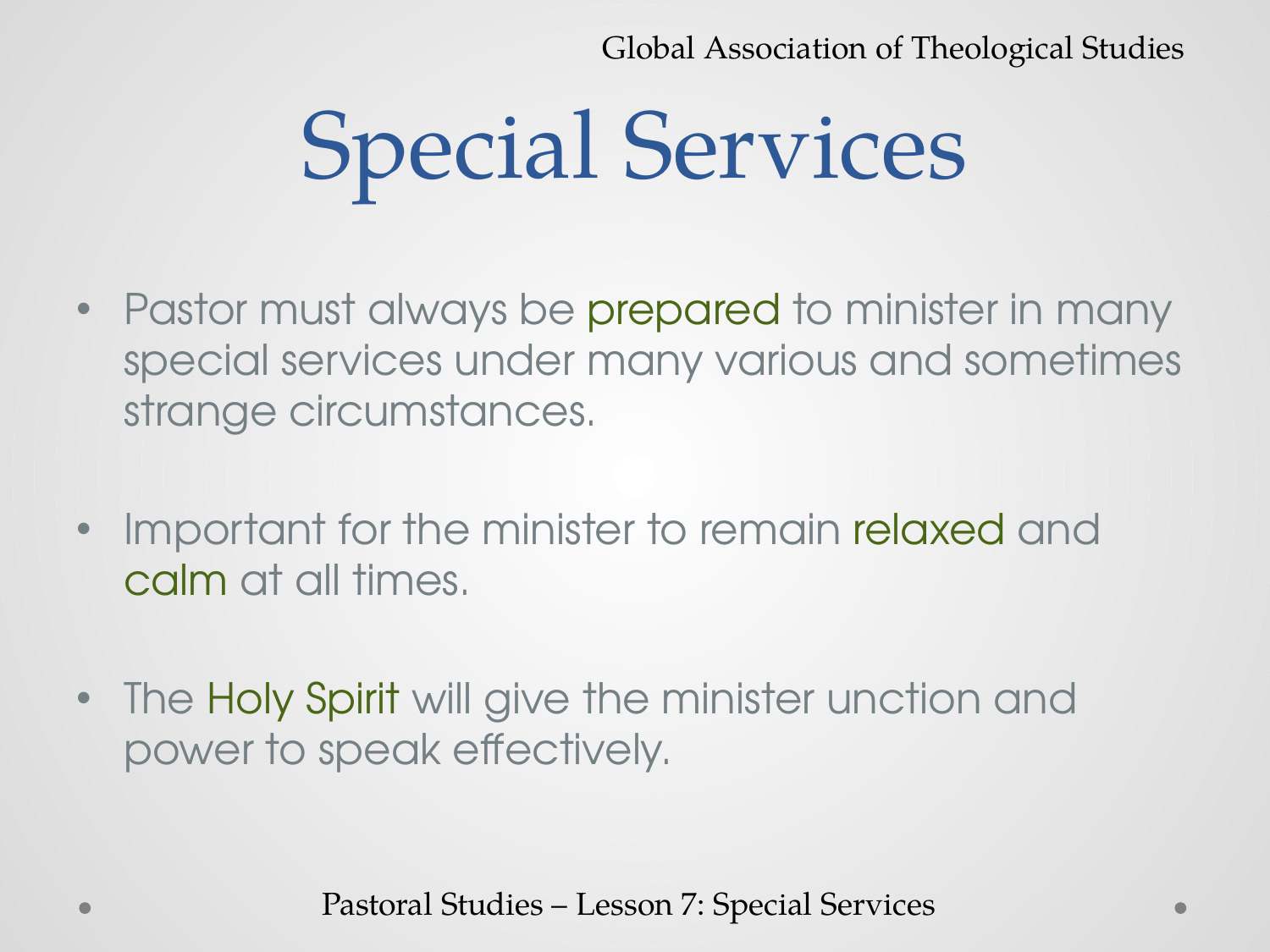

# Special Services
Global Association of Theological Studies
Pastor must always be prepared to minister in many special services under many various and sometimes strange circumstances.

Important for the minister to remain relaxed and calm at all times.

The Holy Spirit will give the minister unction and power to speak effectively.
Pastoral Studies – Lesson 7: Special Services